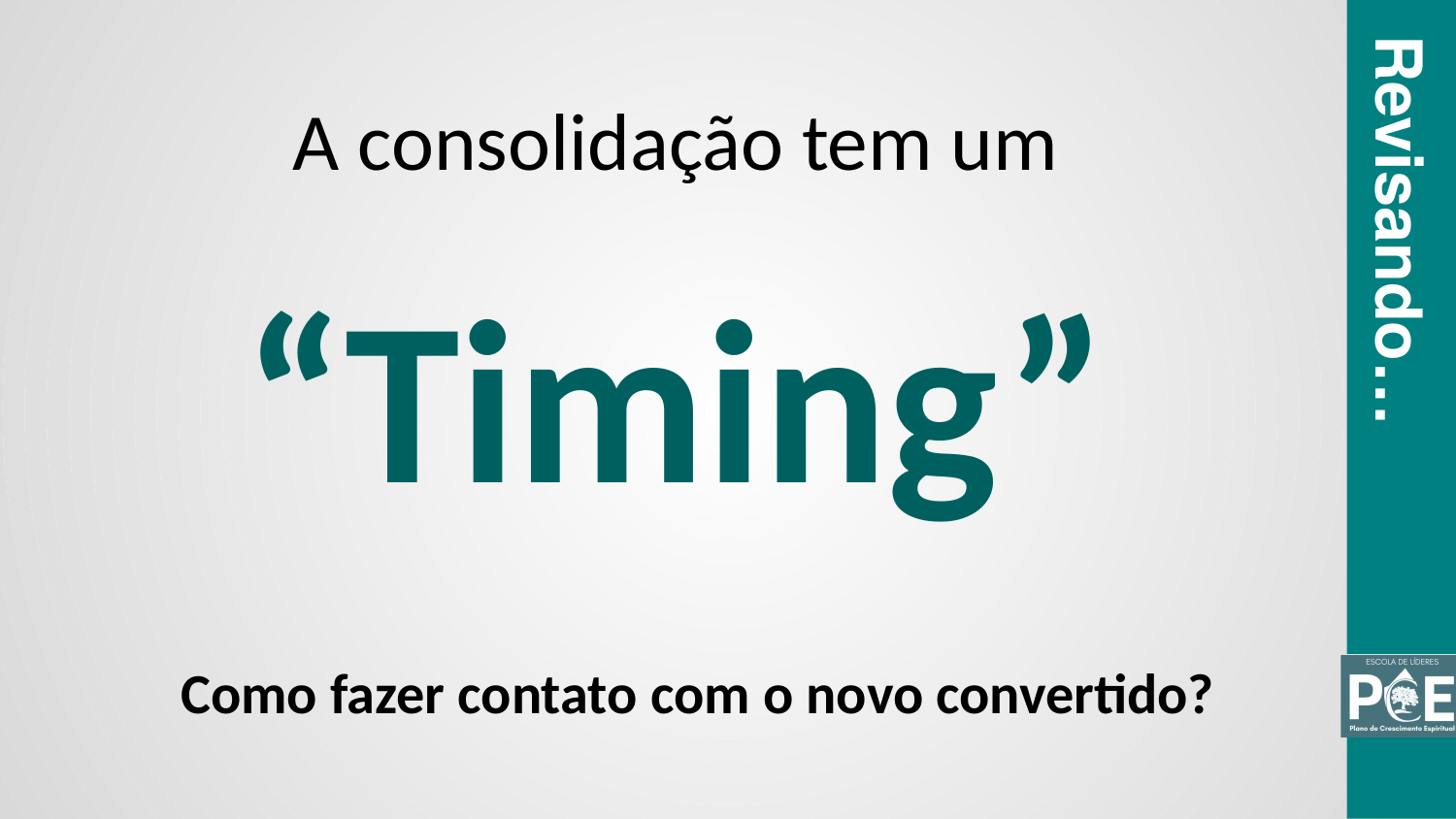

A consolidação tem um
Revisando…
“Timing”
Como fazer contato com o novo convertido?